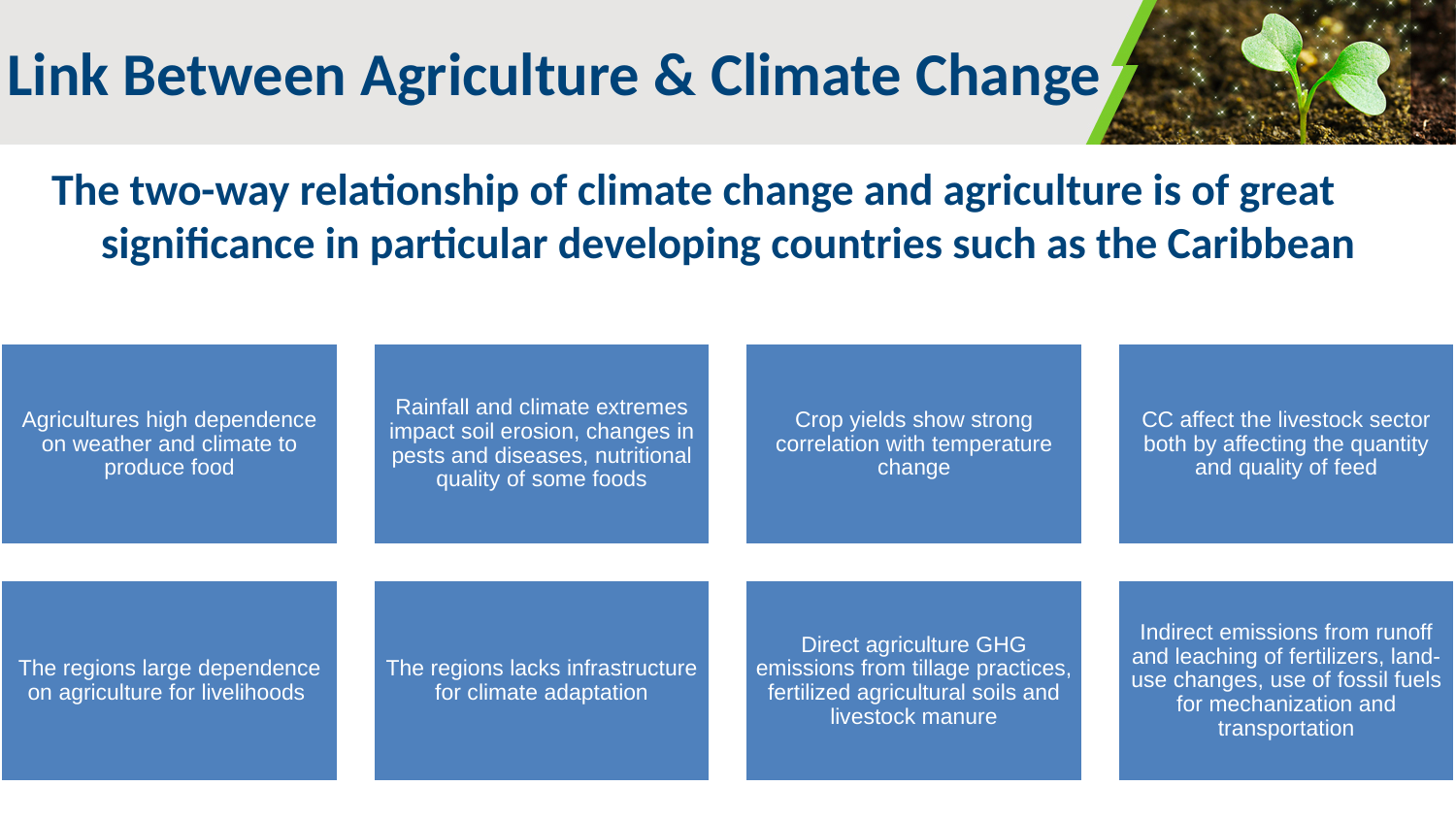

# Link Between Agriculture & Climate Change
The two-way relationship of climate change and agriculture is of great        significance in particular developing countries such as the Caribbean
Agricultures high dependence on weather and climate to produce food
Rainfall and climate extremes impact soil erosion, changes in pests and diseases, nutritional quality of some foods
Crop yields show strong correlation with temperature change
CC affect the livestock sector both by affecting the quantity and quality of feed
The regions large dependence on agriculture for livelihoods
The regions lacks infrastructure for climate adaptation
Direct agriculture GHG emissions from tillage practices, fertilized agricultural soils and livestock manure
Indirect emissions from runoff and leaching of fertilizers, land-use changes, use of fossil fuels for mechanization and transportation